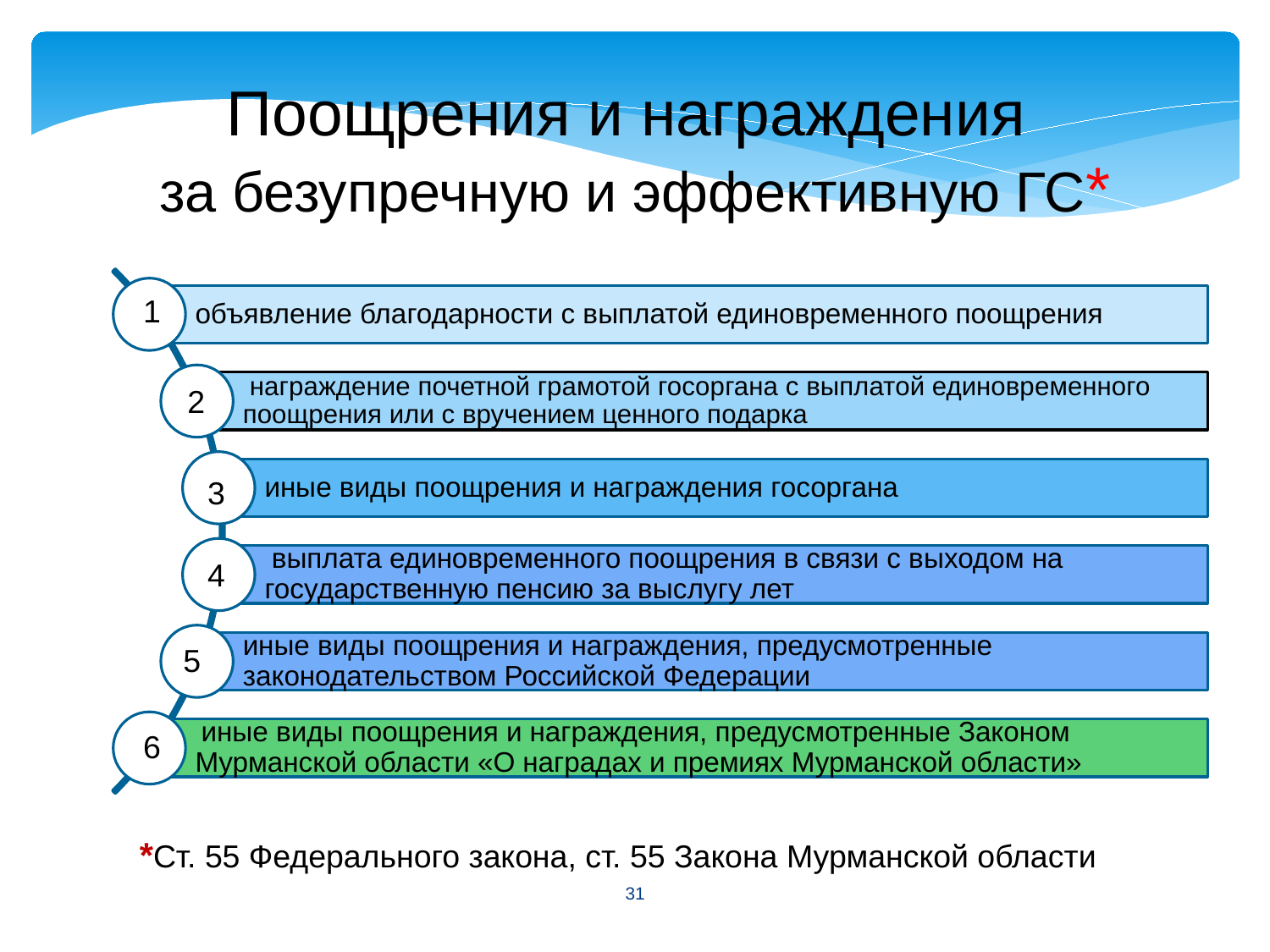

Поощрения и награждения
за безупречную и эффективную ГС*
объявление благодарности с выплатой единовременного поощрения
 награждение почетной грамотой госоргана с выплатой единовременного поощрения или с вручением ценного подарка
иные виды поощрения и награждения госоргана
 выплата единовременного поощрения в связи с выходом на государственную пенсию за выслугу лет
иные виды поощрения и награждения, предусмотренные законодательством Российской Федерации
 иные виды поощрения и награждения, предусмотренные Законом Мурманской области «О наградах и премиях Мурманской области»
1
2
3
4
5
6
*Ст. 55 Федерального закона, ст. 55 Закона Мурманской области
31